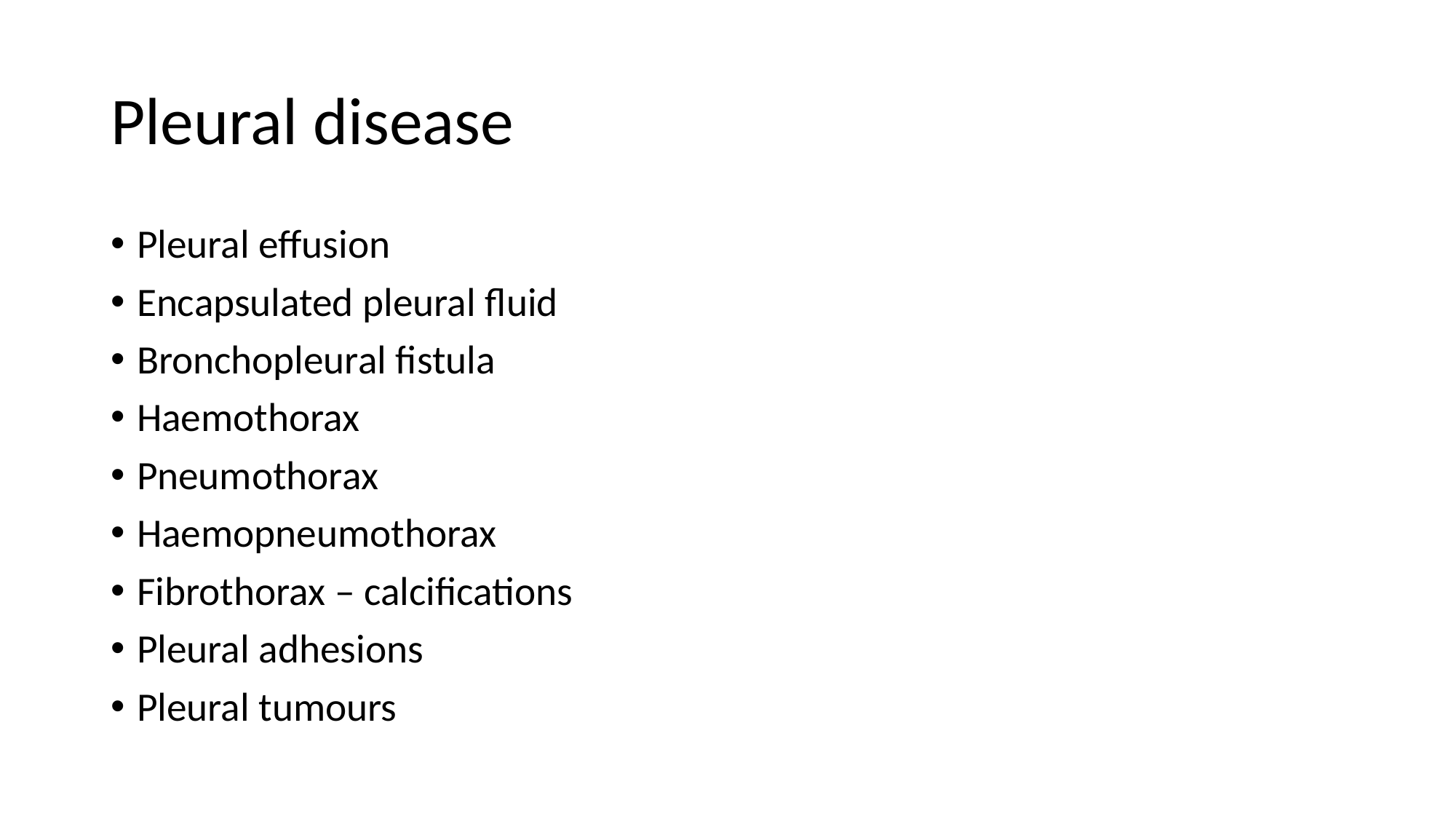

# Pleural disease
Pleural effusion
Encapsulated pleural fluid
Bronchopleural fistula
Haemothorax
Pneumothorax
Haemopneumothorax
Fibrothorax – calcifications
Pleural adhesions
Pleural tumours